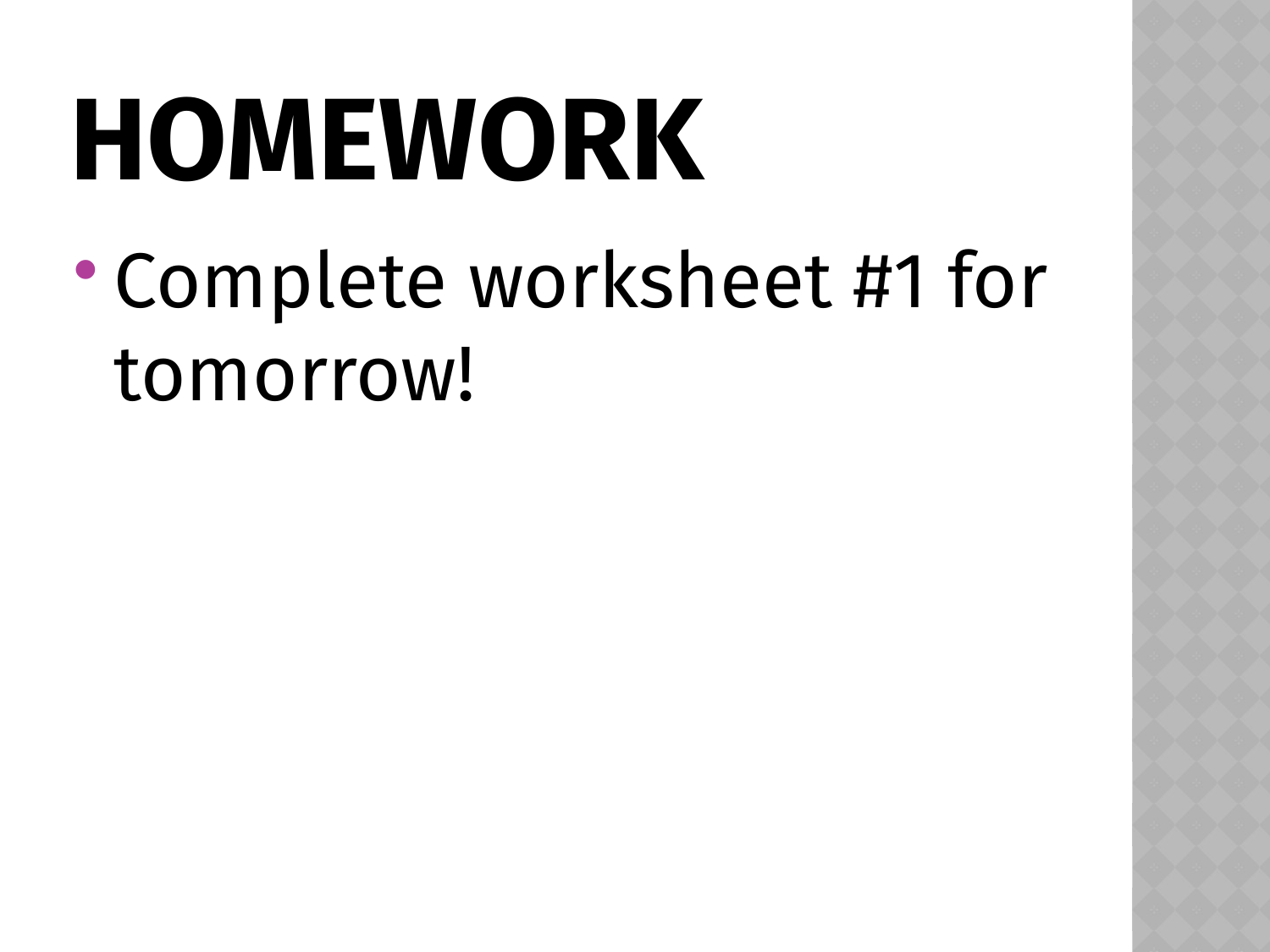

# Homework
Complete worksheet #1 for tomorrow!